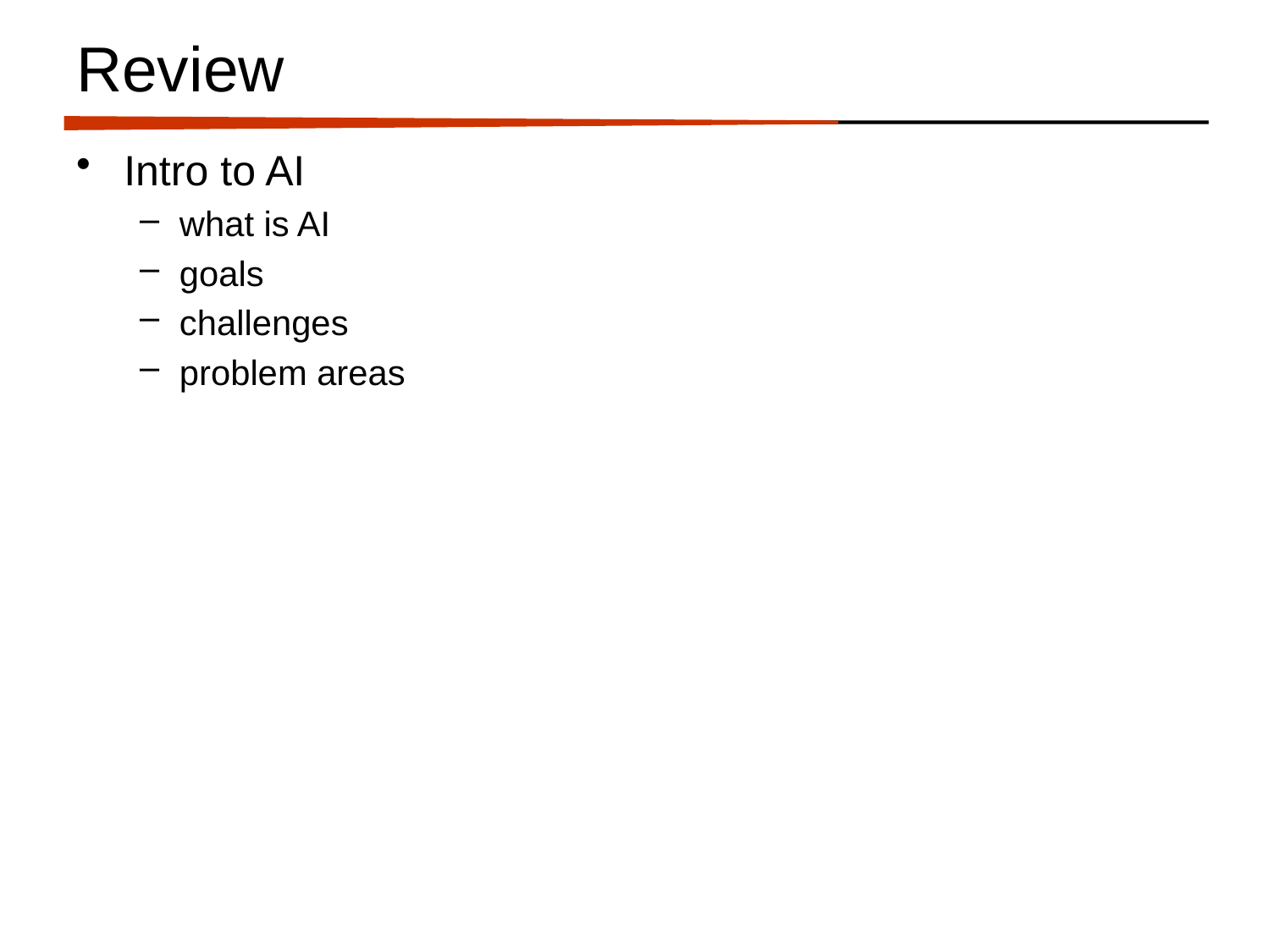

# Review
Intro to AI
what is AI
goals
challenges
problem areas